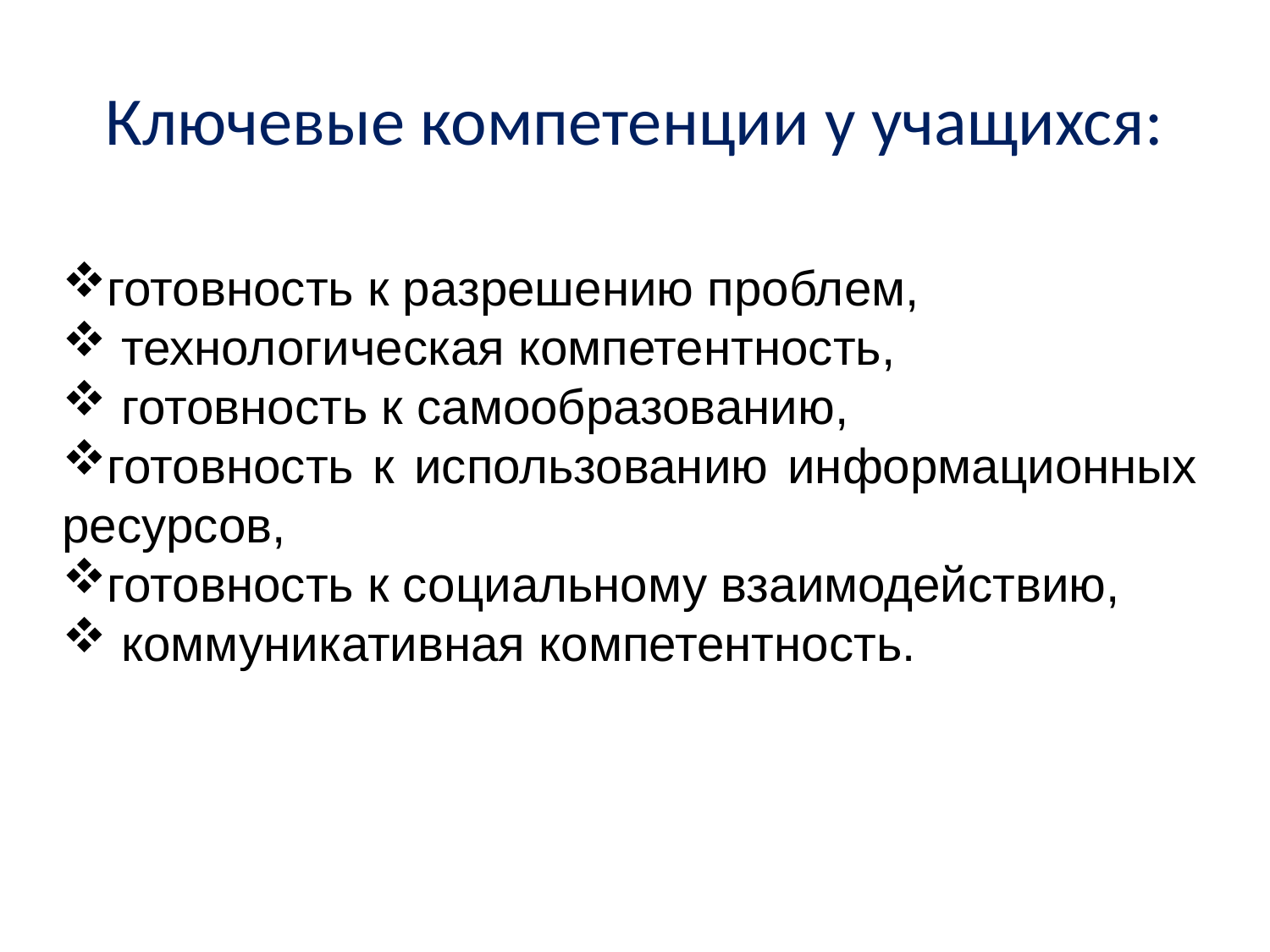

# Ключевые компетенции у учащихся:
готовность к разрешению проблем,
 технологическая компетентность,
 готовность к самообразованию,
готовность к использованию информационных ресурсов,
готовность к социальному взаимодействию,
 коммуникативная компетентность.